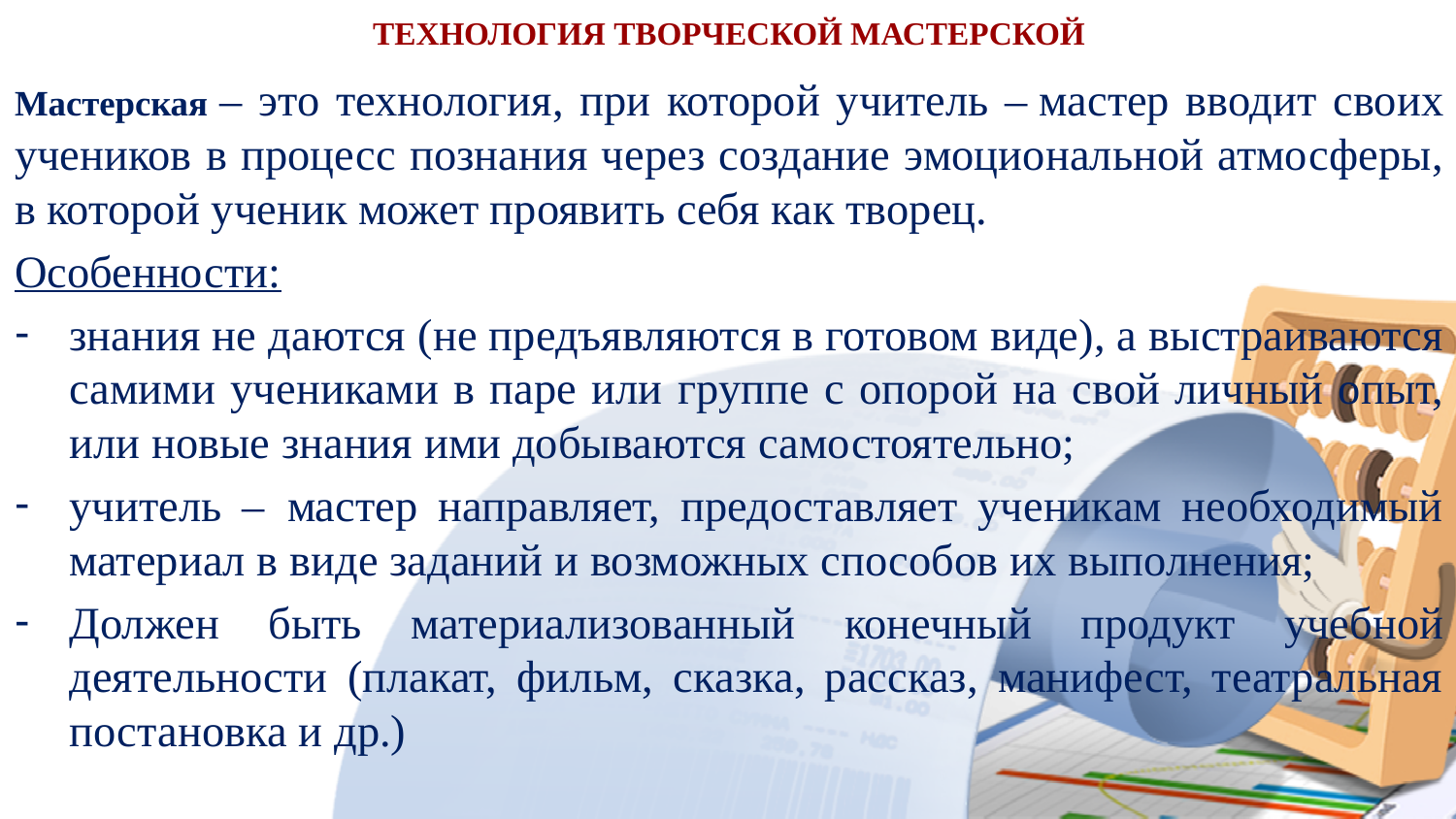

# ТЕХНОЛОГИЯ ТВОРЧЕСКОЙ МАСТЕРСКОЙ
Мастерская – это технология, при которой учитель – мастер вводит своих учеников в процесс познания через создание эмоциональной атмосферы, в которой ученик может проявить себя как творец.
Особенности:
знания не даются (не предъявляются в готовом виде), а выстраиваются самими учениками в паре или группе с опорой на свой личный опыт, или новые знания ими добываются самостоятельно;
учитель –  мастер направляет, предоставляет ученикам необходимый материал в виде заданий и возможных способов их выполнения;
Должен быть материализованный конечный продукт учебной деятельности (плакат, фильм, сказка, рассказ, манифест, театральная постановка и др.)

32